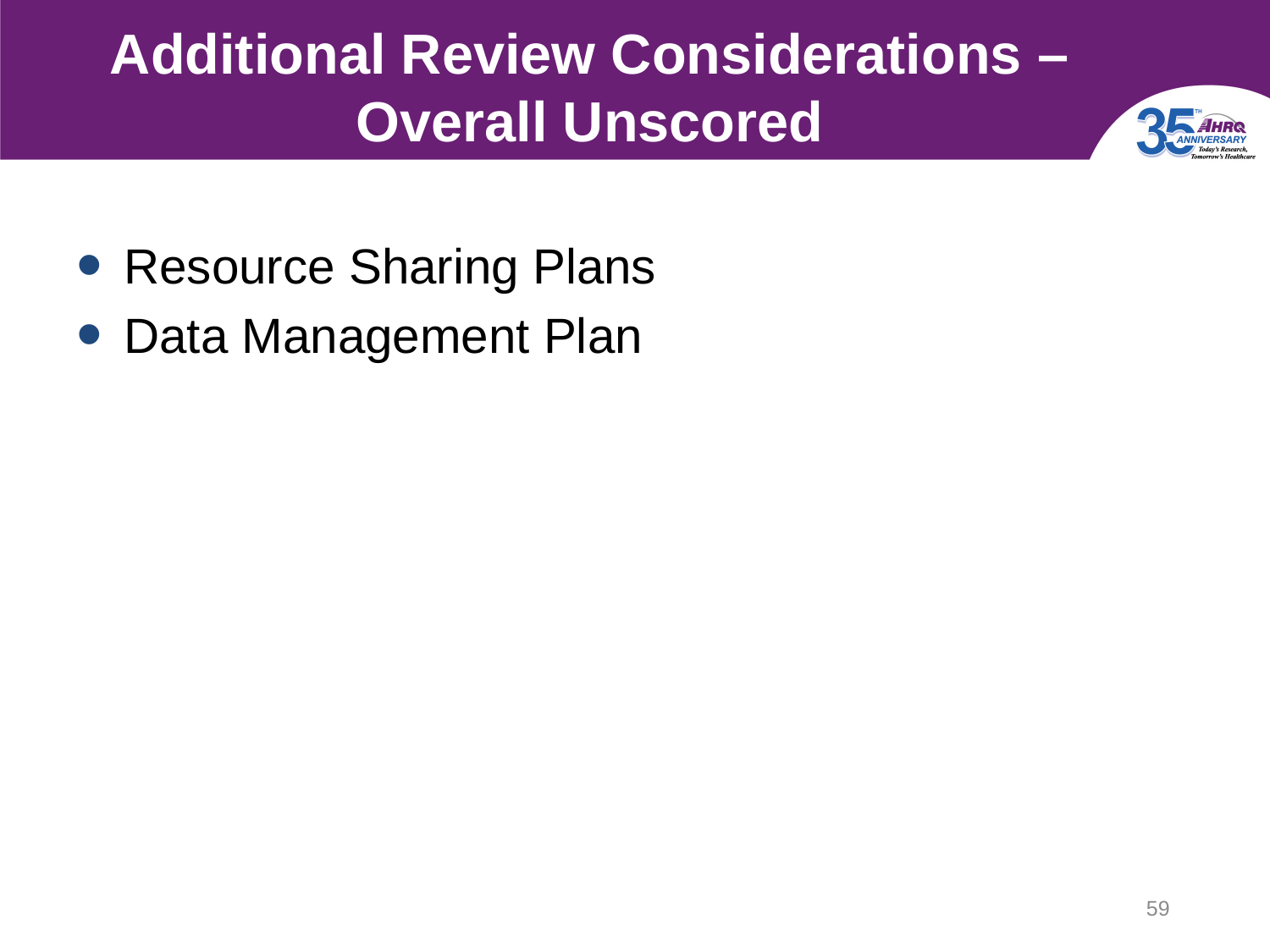

# Additional Review Considerations – Overall Unscored
Resource Sharing Plans
Data Management Plan

59